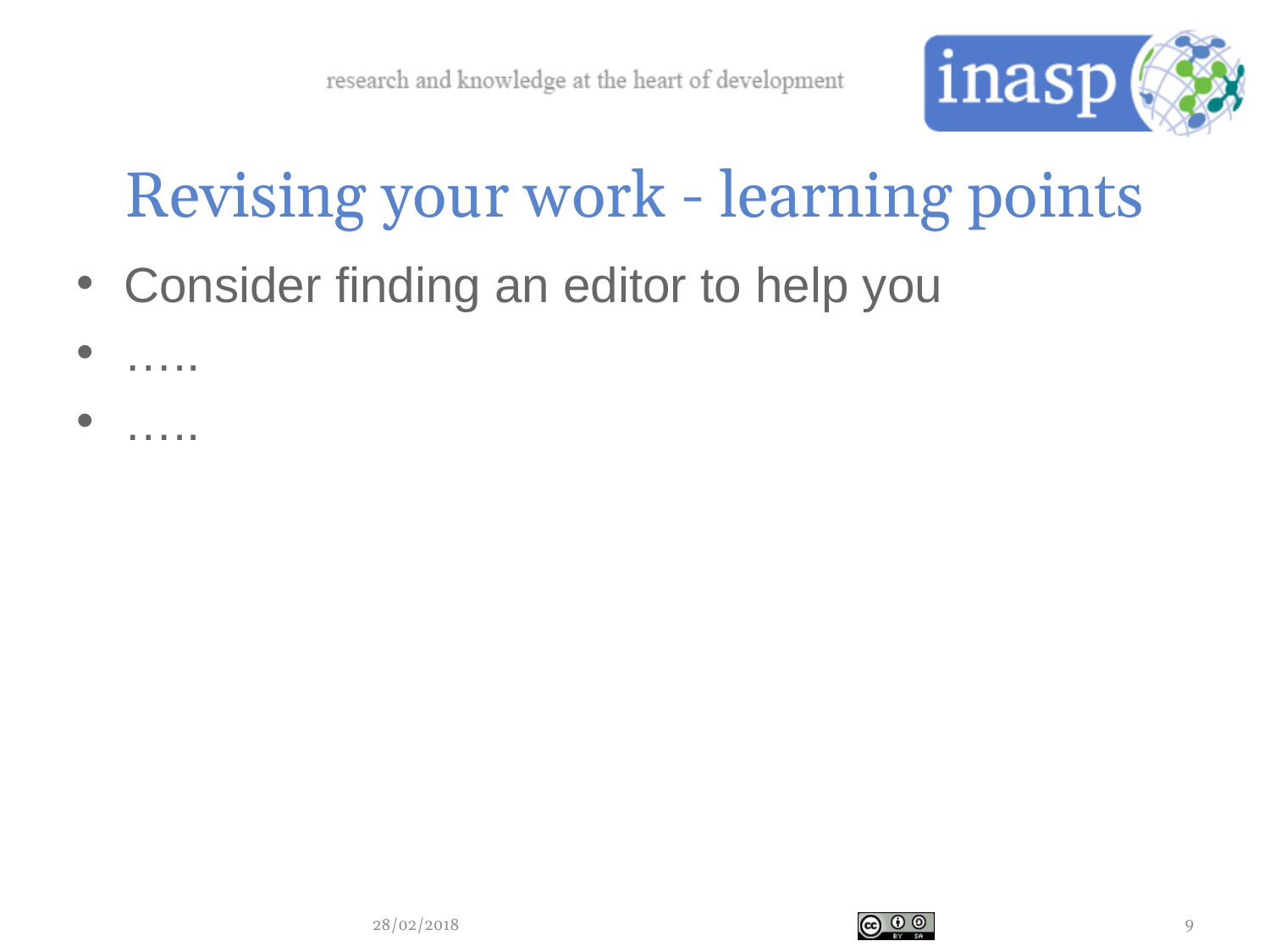

# Revising your work - learning points
Consider finding an editor to help you
…..
…..
28/02/2018

9